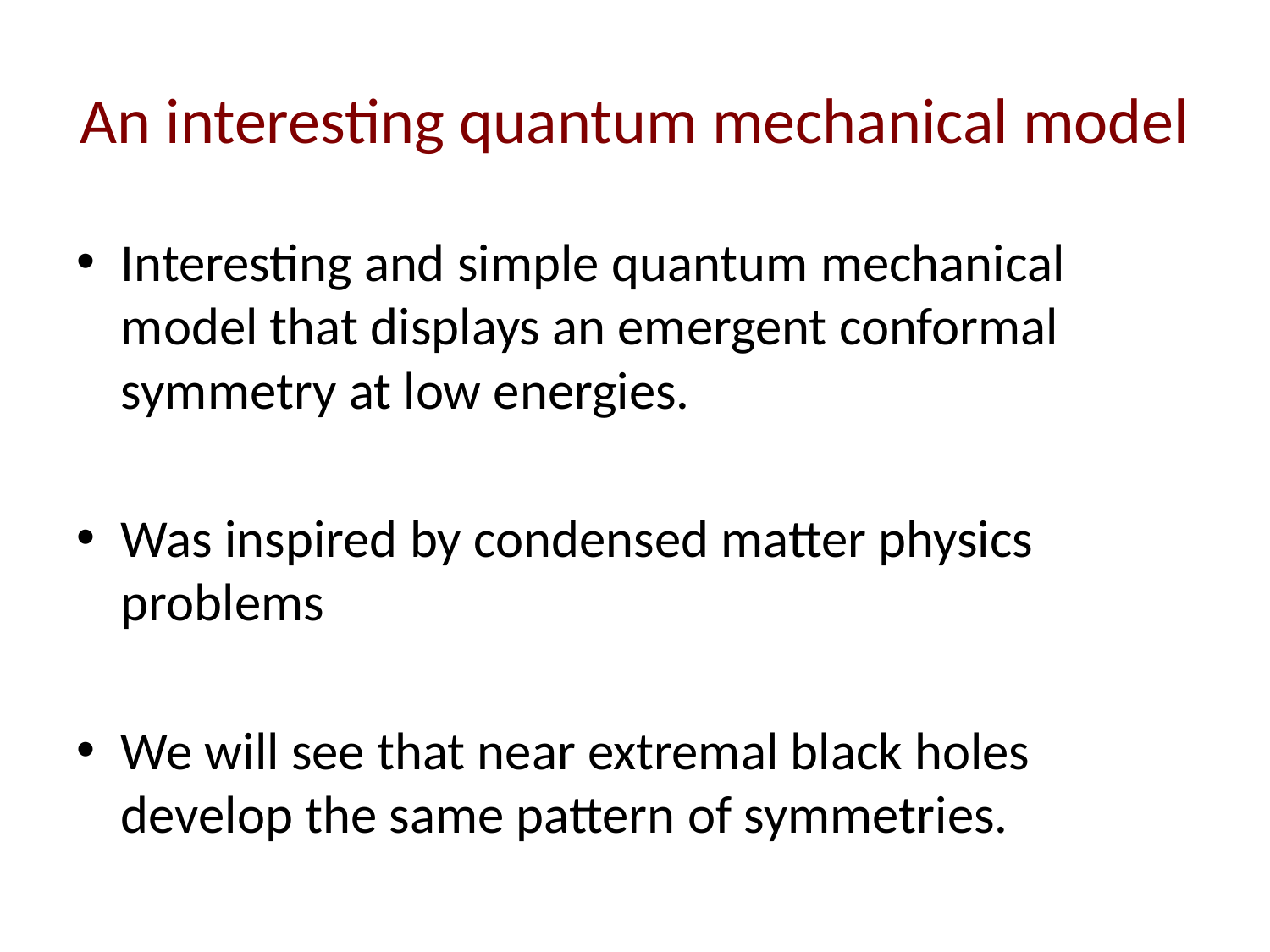

# An interesting quantum mechanical model
Interesting and simple quantum mechanical model that displays an emergent conformal symmetry at low energies.

Was inspired by condensed matter physics problems

We will see that near extremal black holes develop the same pattern of symmetries.